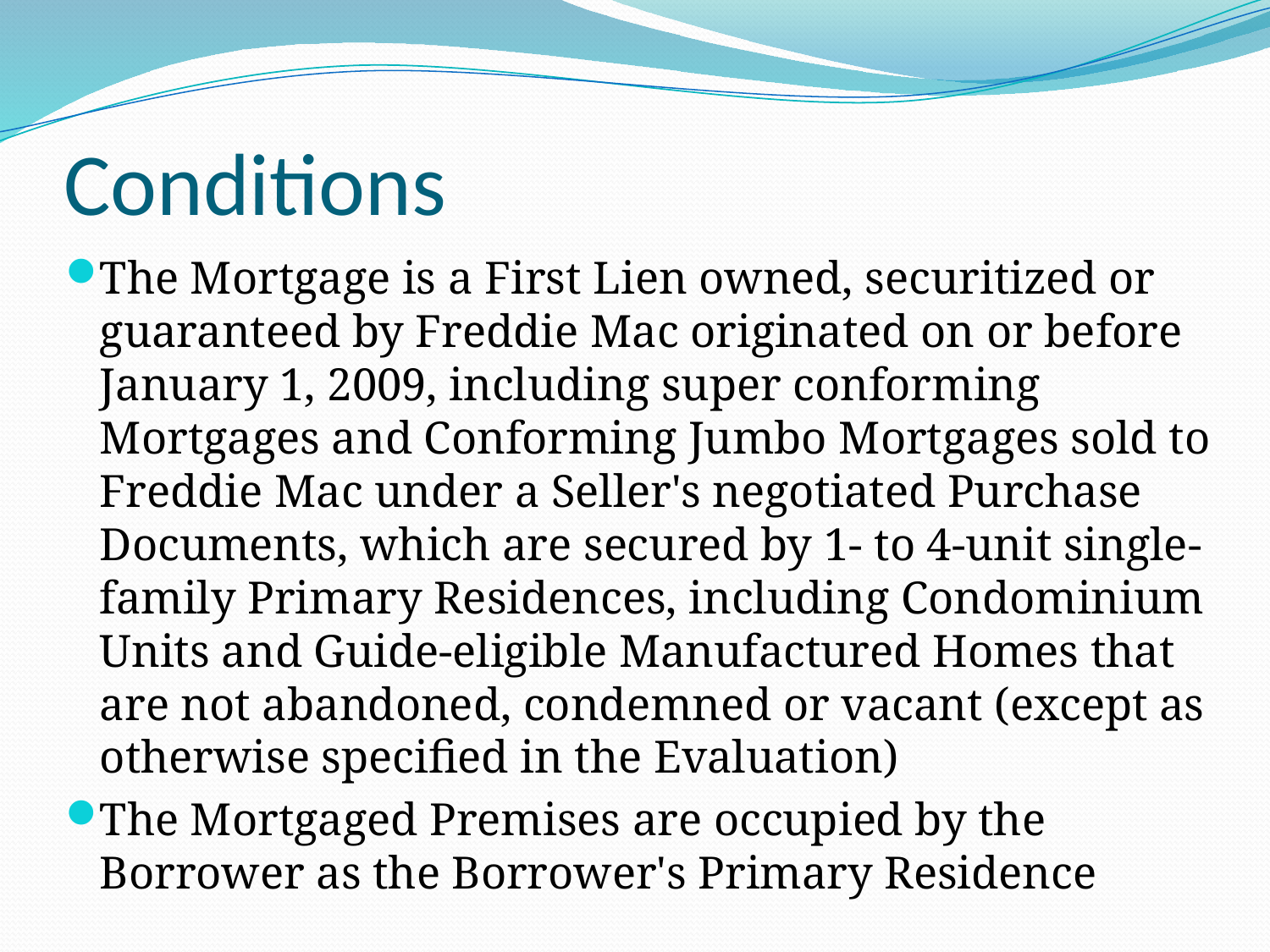

# Conditions
The Mortgage is a First Lien owned, securitized or guaranteed by Freddie Mac originated on or before January 1, 2009, including super conforming Mortgages and Conforming Jumbo Mortgages sold to Freddie Mac under a Seller's negotiated Purchase Documents, which are secured by 1- to 4-unit single-family Primary Residences, including Condominium Units and Guide-eligible Manufactured Homes that are not abandoned, condemned or vacant (except as otherwise specified in the Evaluation)
The Mortgaged Premises are occupied by the Borrower as the Borrower's Primary Residence